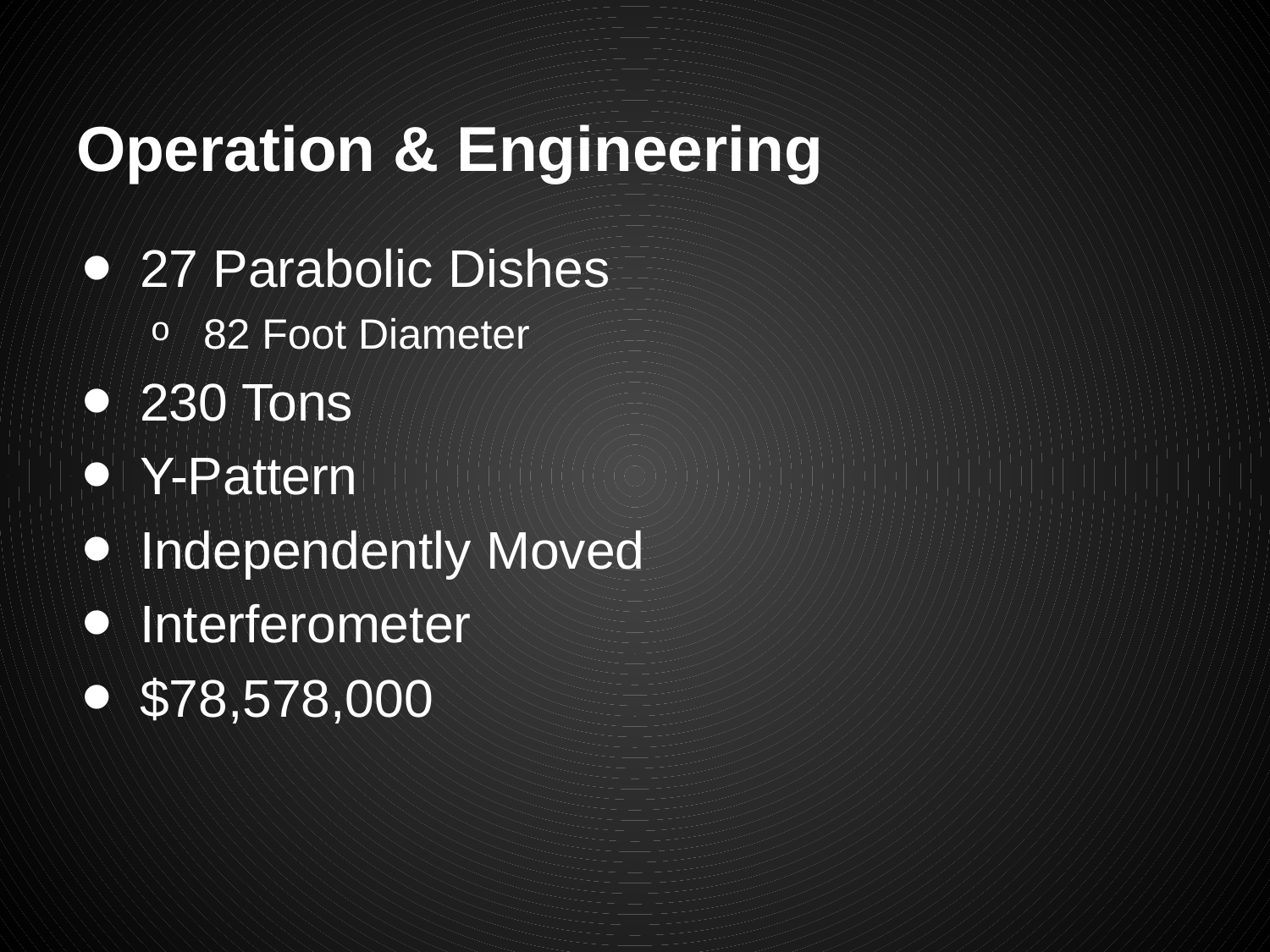

# Operation & Engineering
27 Parabolic Dishes
82 Foot Diameter
230 Tons
Y-Pattern
Independently Moved
Interferometer
$78,578,000